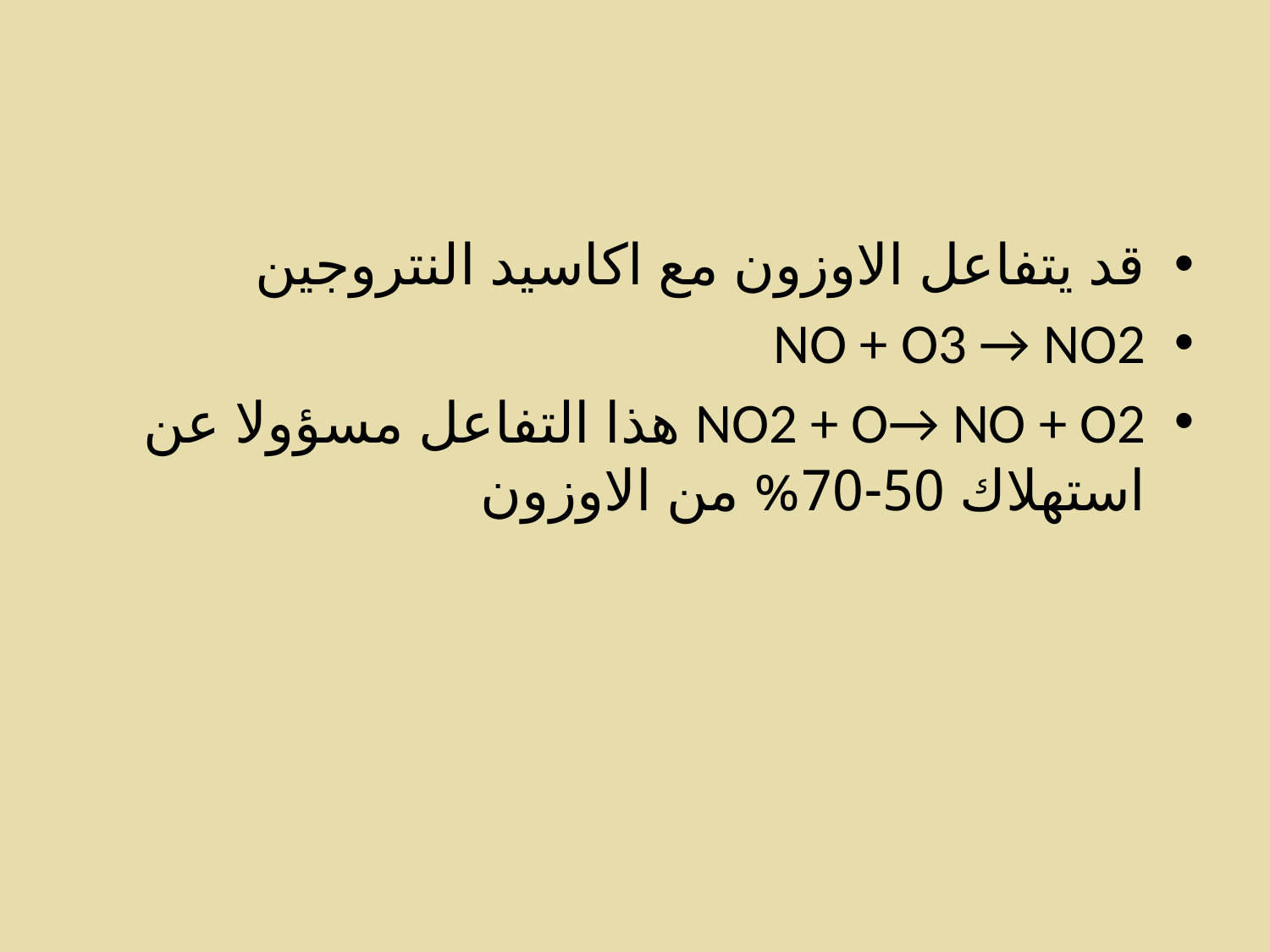

#
قد يتفاعل الاوزون مع اكاسيد النتروجين
NO + O3 → NO2
NO2 + O→ NO + O2 هذا التفاعل مسؤولا عن استهلاك 50-70% من الاوزون